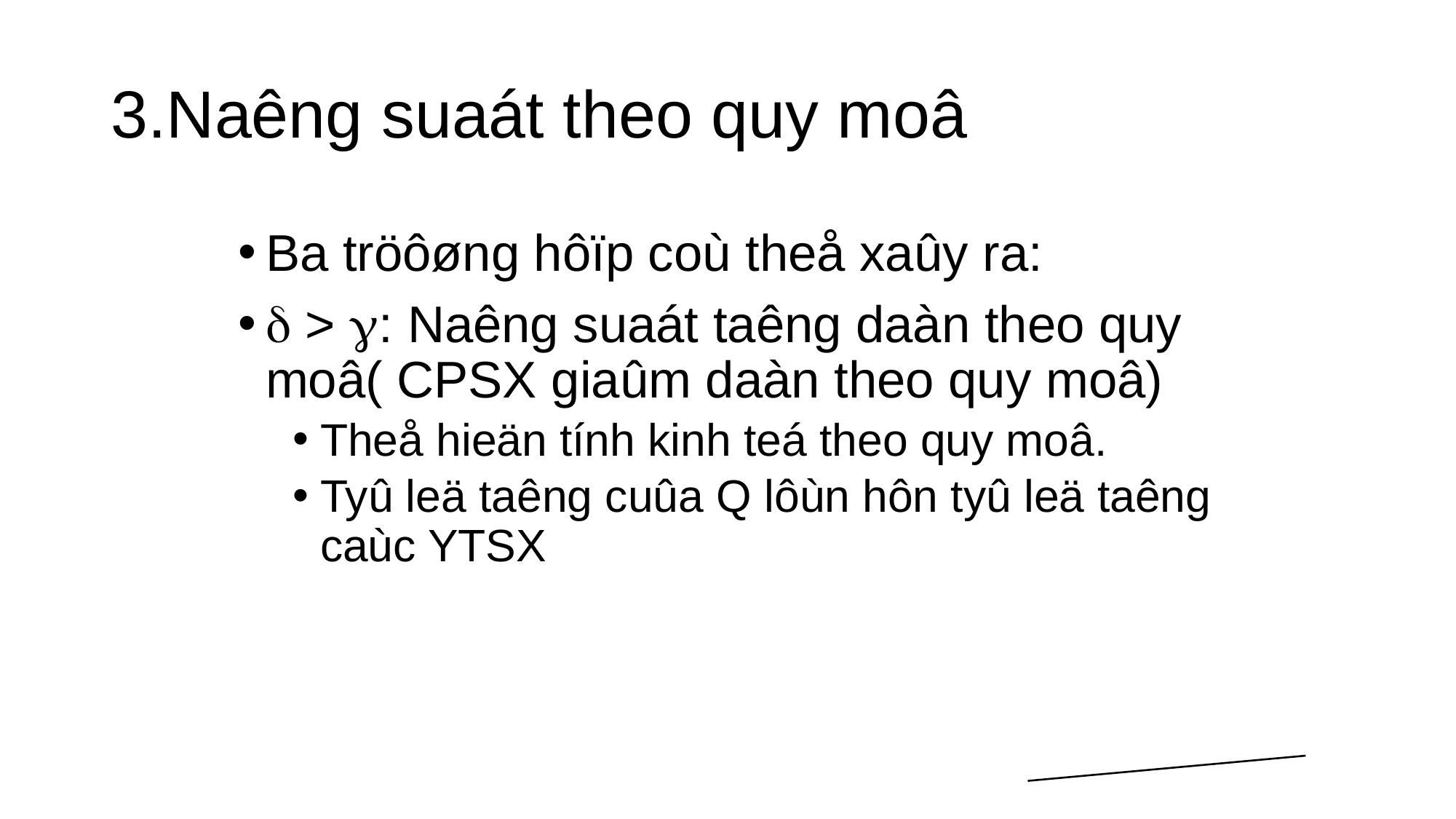

# 3.Naêng suaát theo quy moâ
Ba tröôøng hôïp coù theå xaûy ra:
δ > γ: Naêng suaát taêng daàn theo quy moâ( CPSX giaûm daàn theo quy moâ)
Theå hieän tính kinh teá theo quy moâ.
Tyû leä taêng cuûa Q lôùn hôn tyû leä taêng caùc YTSX